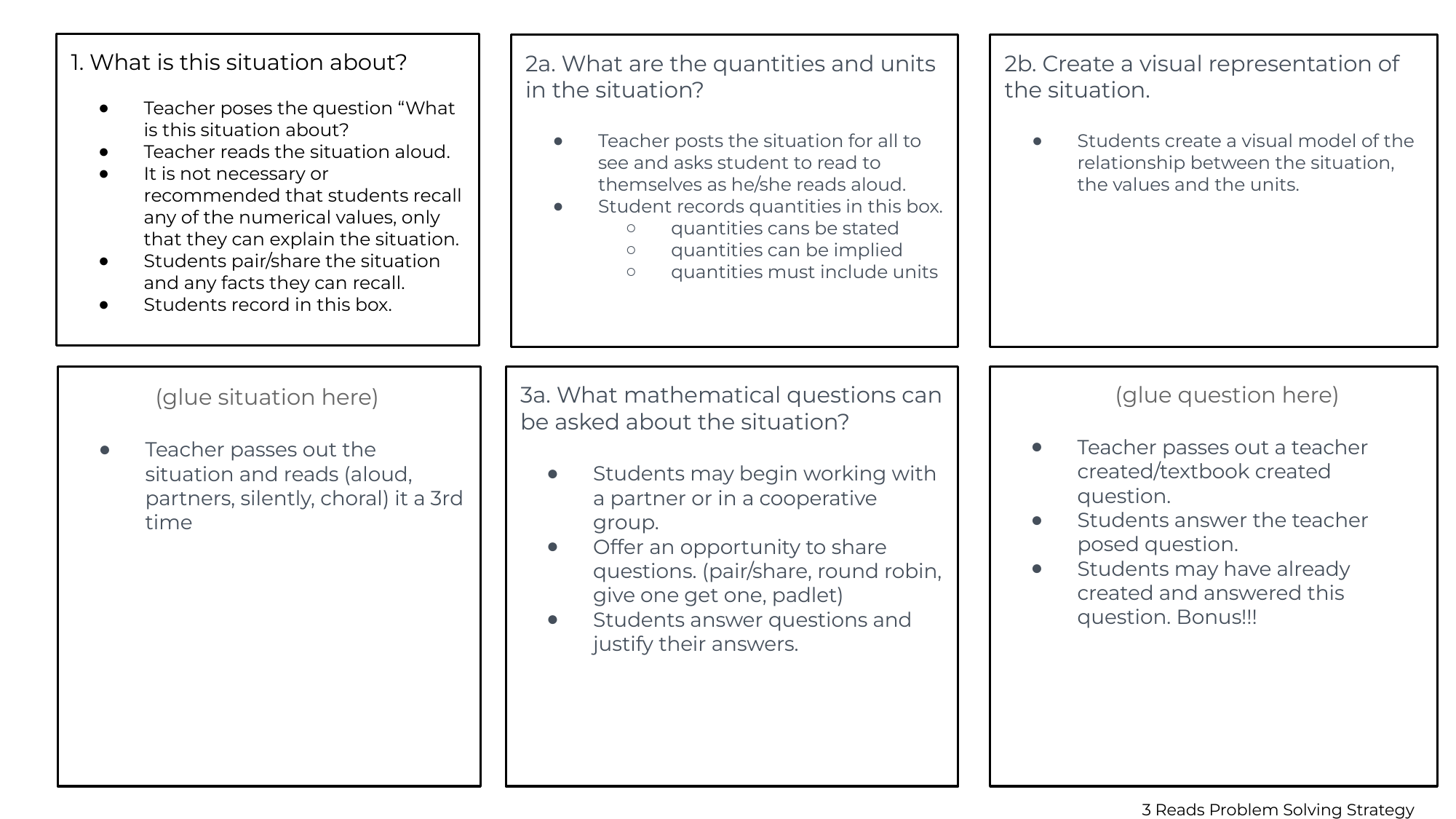

1. What is this situation about?

Teacher poses the question “What is this situation about?
Teacher reads the situation aloud.
It is not necessary or recommended that students recall any of the numerical values, only that they can explain the situation.
Students pair/share the situation and any facts they can recall.
Students record in this box.

2a. What are the quantities and units in the situation?

Teacher posts the situation for all to see and asks student to read to themselves as he/she reads aloud.
Student records quantities in this box.
quantities cans be stated
quantities can be implied
quantities must include units

2b. Create a visual representation of the situation.

Students create a visual model of the relationship between the situation, the values and the units.

             (glue situation here)

Teacher passes out the situation and reads (aloud, partners, silently, choral) it a 3rd time
3a. What mathematical questions can be asked about the situation?

Students may begin working with a partner or in a cooperative group.
Offer an opportunity to share questions. (pair/share, round robin, give one get one, padlet)
Students answer questions and justify their answers.

                   (glue question here)

Teacher passes out a teacher created/textbook created question.
Students answer the teacher posed question.
Students may have already created and answered this question. Bonus!!!
3 Reads Problem Solving Strategy